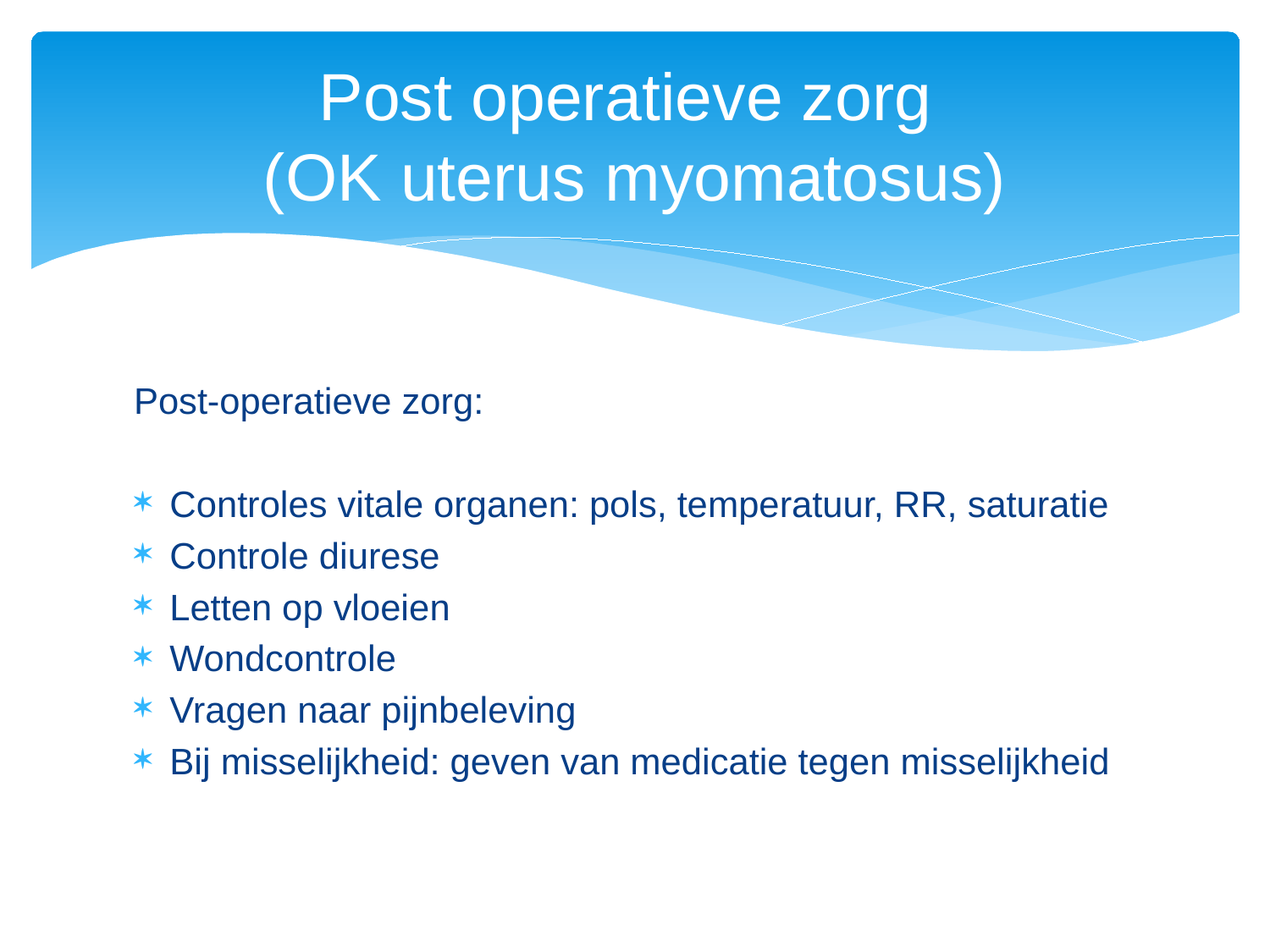

# Post operatieve zorg (OK uterus myomatosus)
Post-operatieve zorg:

Controles vitale organen: pols, temperatuur, RR, saturatie
Controle diurese
Letten op vloeien
Wondcontrole
Vragen naar pijnbeleving
Bij misselijkheid: geven van medicatie tegen misselijkheid